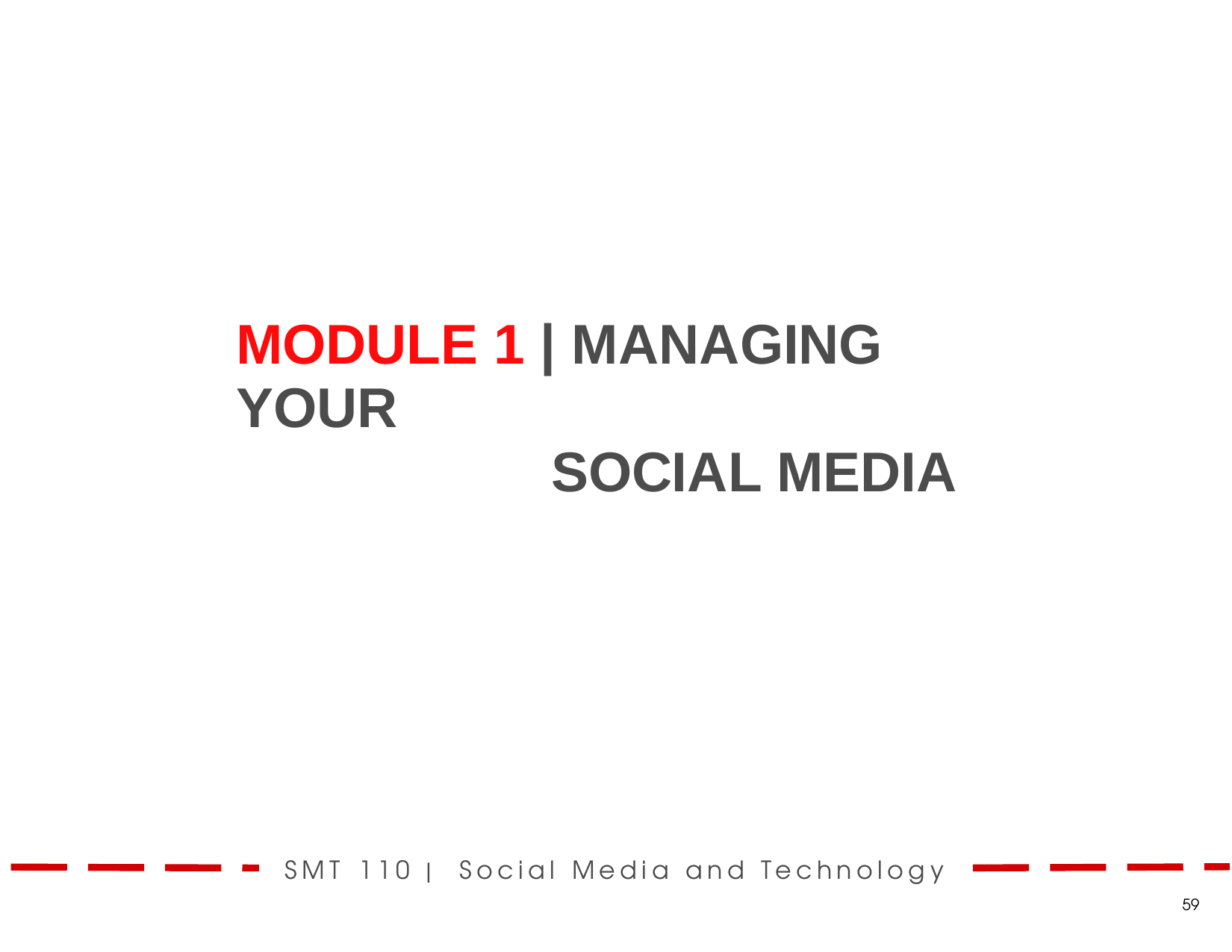

MODULE 1 | MANAGING YOUR
SOCIAL MEDIA
SMT	110	|	Social	Media	and	Technology
59